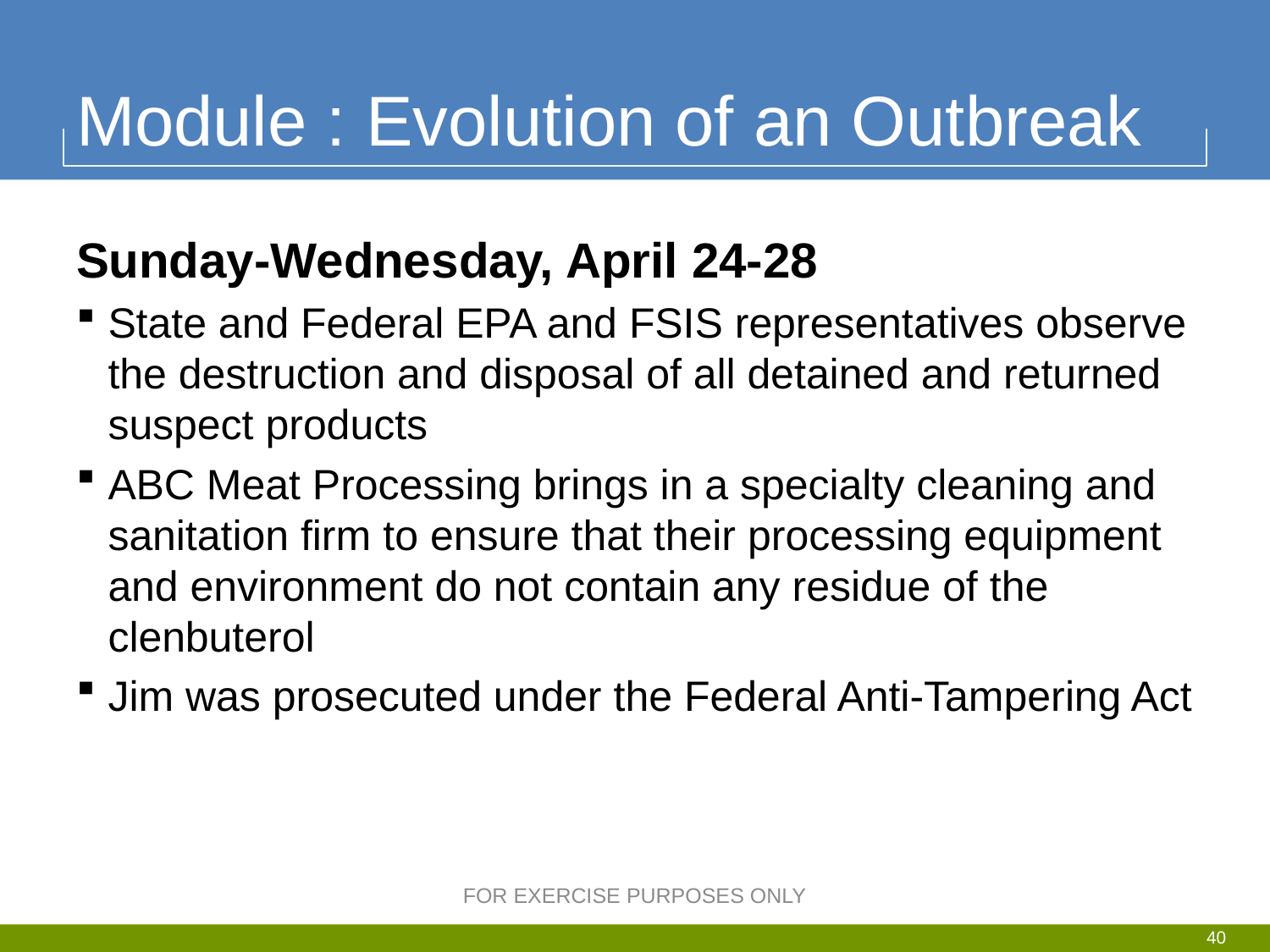

# Module : Evolution of an Outbreak
Sunday-Wednesday, April 24-28
State and Federal EPA and FSIS representatives observe the destruction and disposal of all detained and returned suspect products
ABC Meat Processing brings in a specialty cleaning and sanitation firm to ensure that their processing equipment and environment do not contain any residue of the clenbuterol
Jim was prosecuted under the Federal Anti-Tampering Act
FOR EXERCISE PURPOSES ONLY